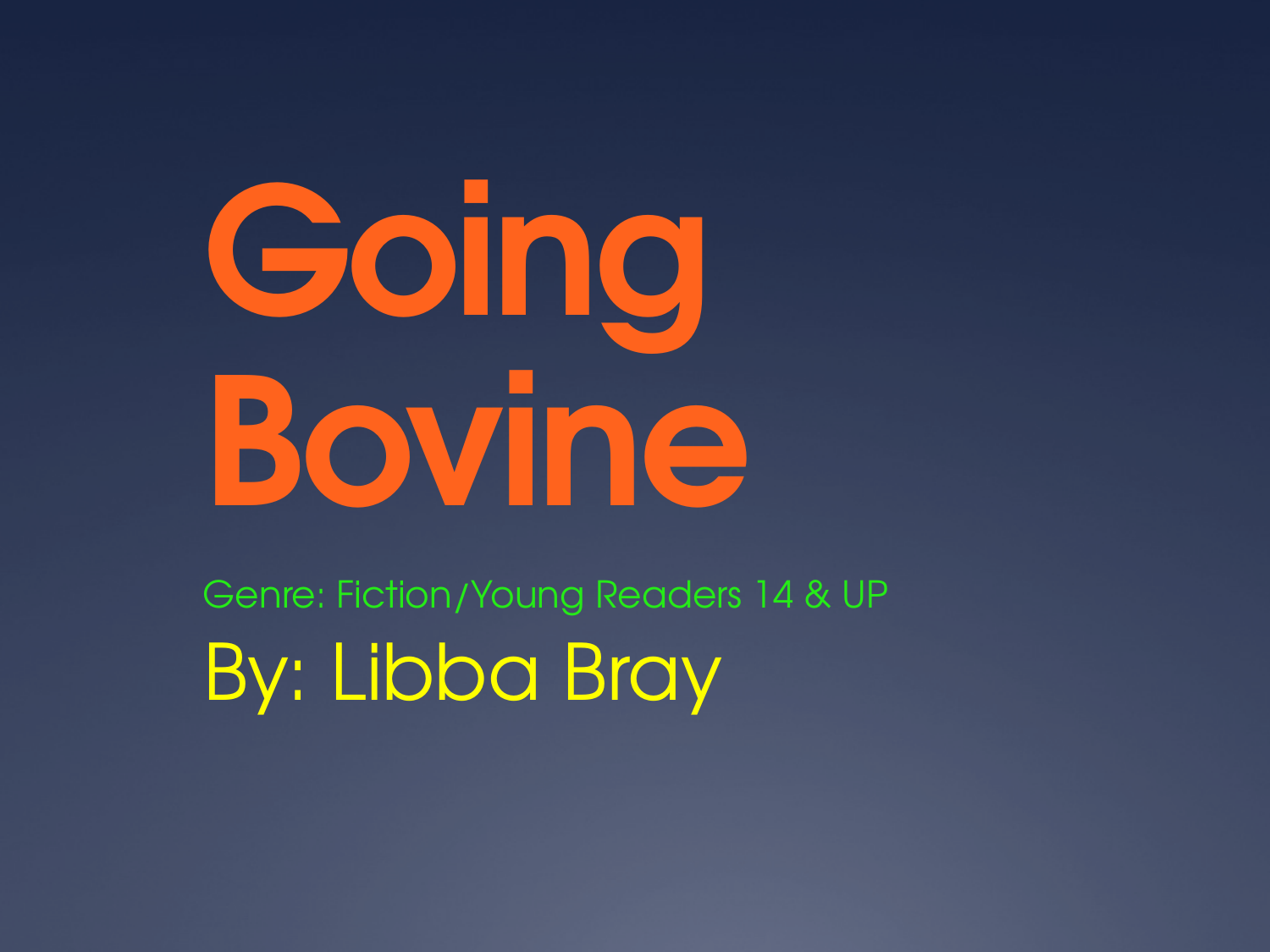

# Going Bovine
Genre: Fiction/Young Readers 14 & UP
By: Libba Bray